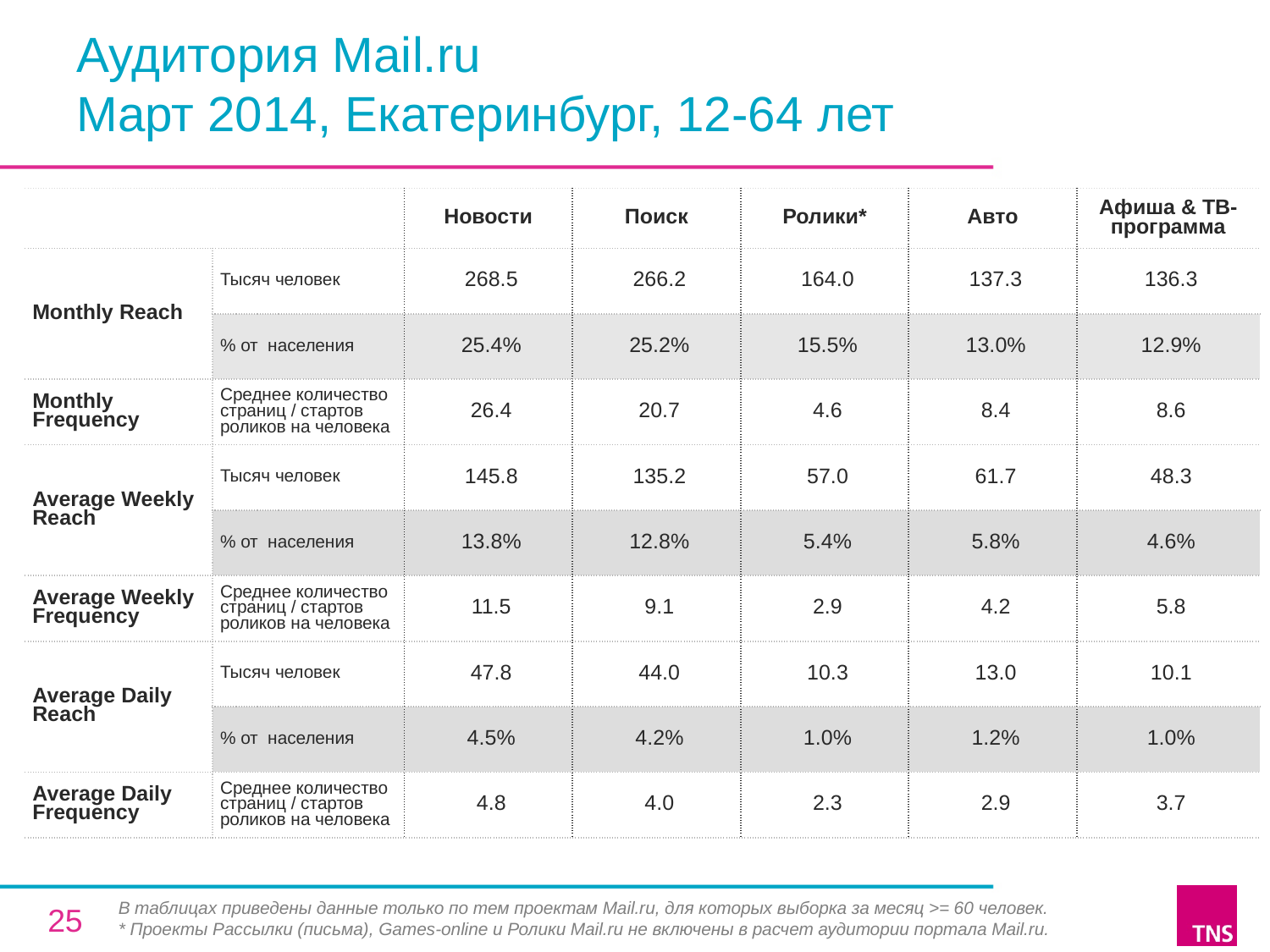

# Аудитория Mail.ru Март 2014, Екатеринбург, 12-64 лет
|  |  | Новости | Поиск | Ролики\* | Авто | Афиша & ТВ-программа |
| --- | --- | --- | --- | --- | --- | --- |
| Monthly Reach | Тысяч человек | 268.5 | 266.2 | 164.0 | 137.3 | 136.3 |
|  | % от населения | 25.4% | 25.2% | 15.5% | 13.0% | 12.9% |
| Monthly Frequency | Среднее количество страниц / стартов роликов на человека | 26.4 | 20.7 | 4.6 | 8.4 | 8.6 |
| Average Weekly Reach | Тысяч человек | 145.8 | 135.2 | 57.0 | 61.7 | 48.3 |
|  | % от населения | 13.8% | 12.8% | 5.4% | 5.8% | 4.6% |
| Average Weekly Frequency | Среднее количество страниц / стартов роликов на человека | 11.5 | 9.1 | 2.9 | 4.2 | 5.8 |
| Average Daily Reach | Тысяч человек | 47.8 | 44.0 | 10.3 | 13.0 | 10.1 |
|  | % от населения | 4.5% | 4.2% | 1.0% | 1.2% | 1.0% |
| Average Daily Frequency | Среднее количество страниц / стартов роликов на человека | 4.8 | 4.0 | 2.3 | 2.9 | 3.7 |
В таблицах приведены данные только по тем проектам Mail.ru, для которых выборка за месяц >= 60 человек.
* Проекты Рассылки (письма), Games-online и Ролики Mail.ru не включены в расчет аудитории портала Mail.ru.
25